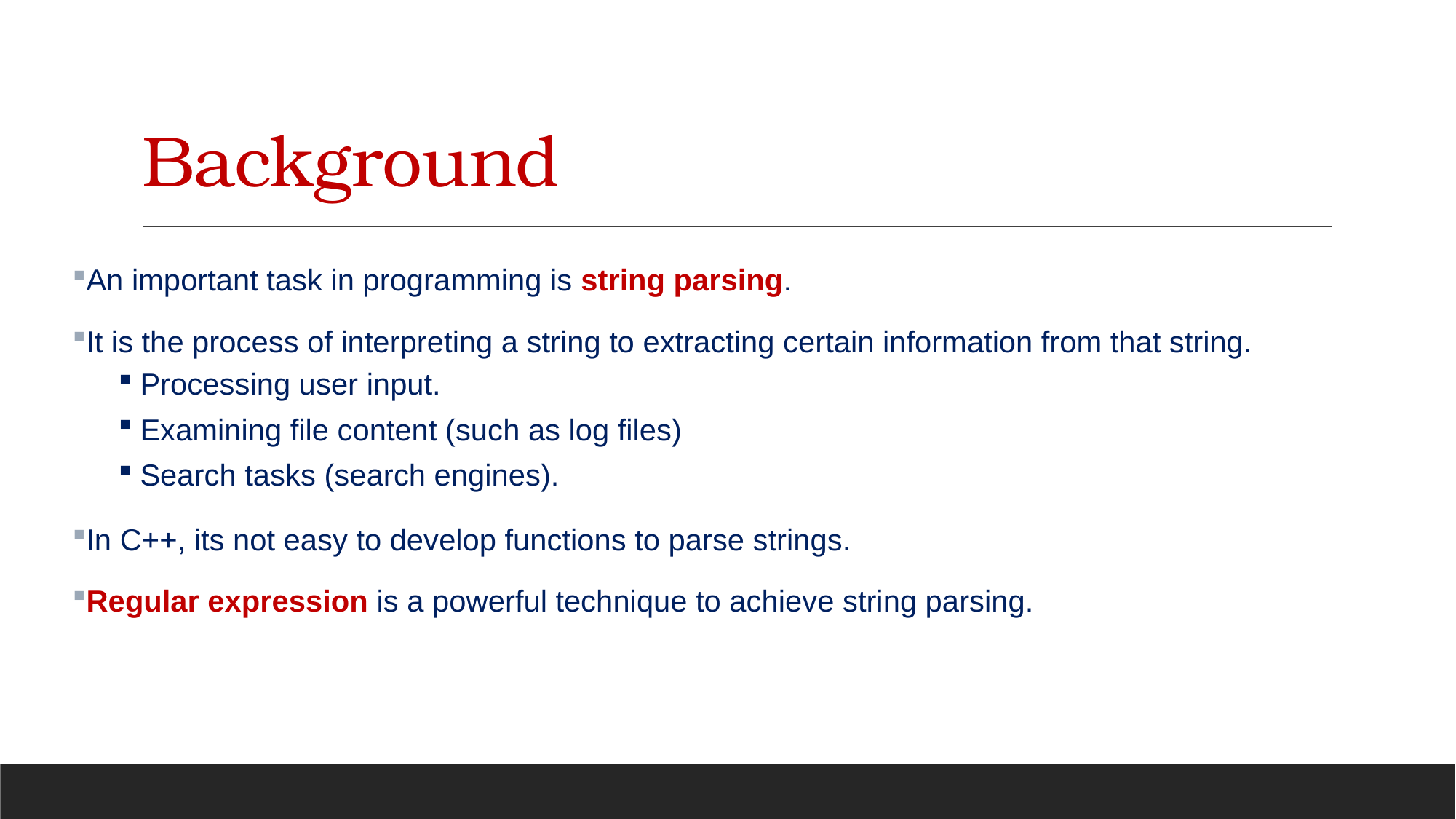

# Background
An important task in programming is string parsing.
It is the process of interpreting a string to extracting certain information from that string.
Processing user input.
Examining file content (such as log files)
Search tasks (search engines).
In C++, its not easy to develop functions to parse strings.
Regular expression is a powerful technique to achieve string parsing.